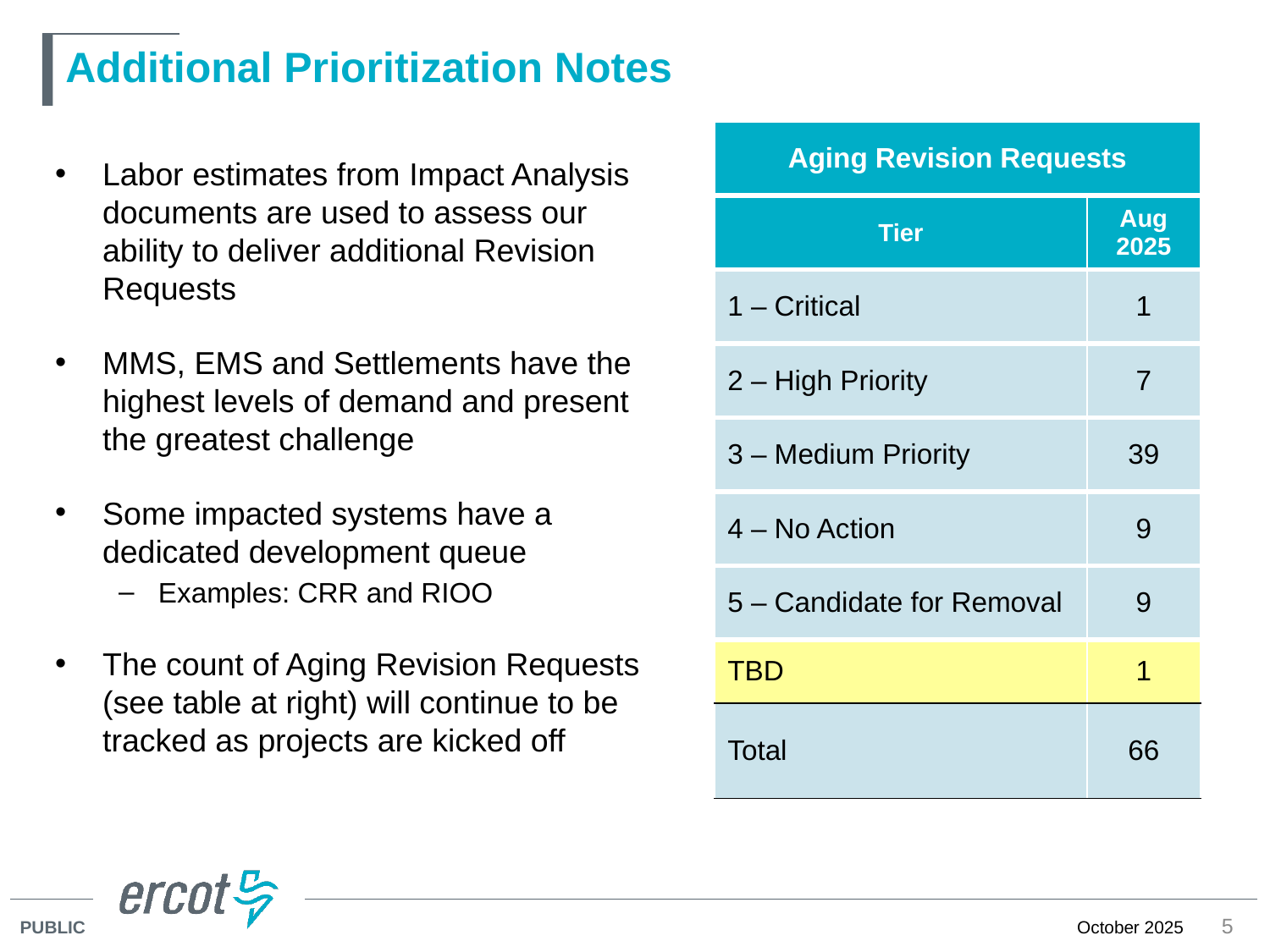

# Additional Prioritization Notes
| Aging Revision Requests |  |
| --- | --- |
| Tier | Aug 2025 |
| 1 – Critical | 1 |
| 2 – High Priority | 7 |
| 3 – Medium Priority | 39 |
| 4 – No Action | 9 |
| 5 – Candidate for Removal | 9 |
| TBD | 1 |
| Total | 66 |
Labor estimates from Impact Analysis documents are used to assess our ability to deliver additional Revision Requests

MMS, EMS and Settlements have the highest levels of demand and present the greatest challenge

Some impacted systems have a dedicated development queue
Examples: CRR and RIOO

The count of Aging Revision Requests (see table at right) will continue to be tracked as projects are kicked off
5